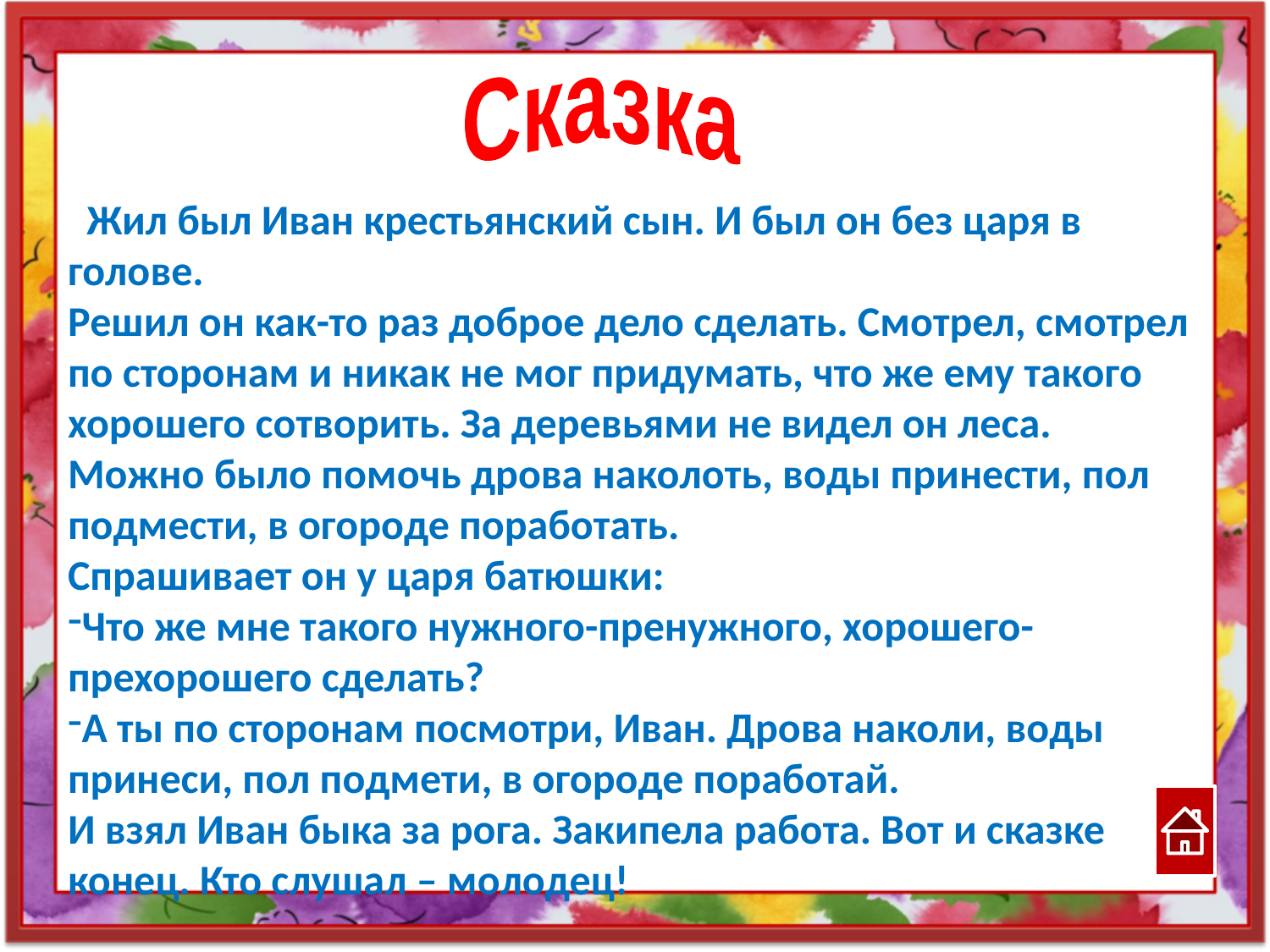

Сказка
  Жил был Иван крестьянский сын. И был он без царя в голове.
Решил он как-то раз доброе дело сделать. Смотрел, смотрел по сторонам и никак не мог придумать, что же ему такого хорошего сотворить. За деревьями не видел он леса.
Можно было помочь дрова наколоть, воды принести, пол подмести, в огороде поработать.
Спрашивает он у царя батюшки:
Что же мне такого нужного-пренужного, хорошего-прехорошего сделать?
А ты по сторонам посмотри, Иван. Дрова наколи, воды принеси, пол подмети, в огороде поработай.
И взял Иван быка за рога. Закипела работа. Вот и сказке конец. Кто слушал – молодец!